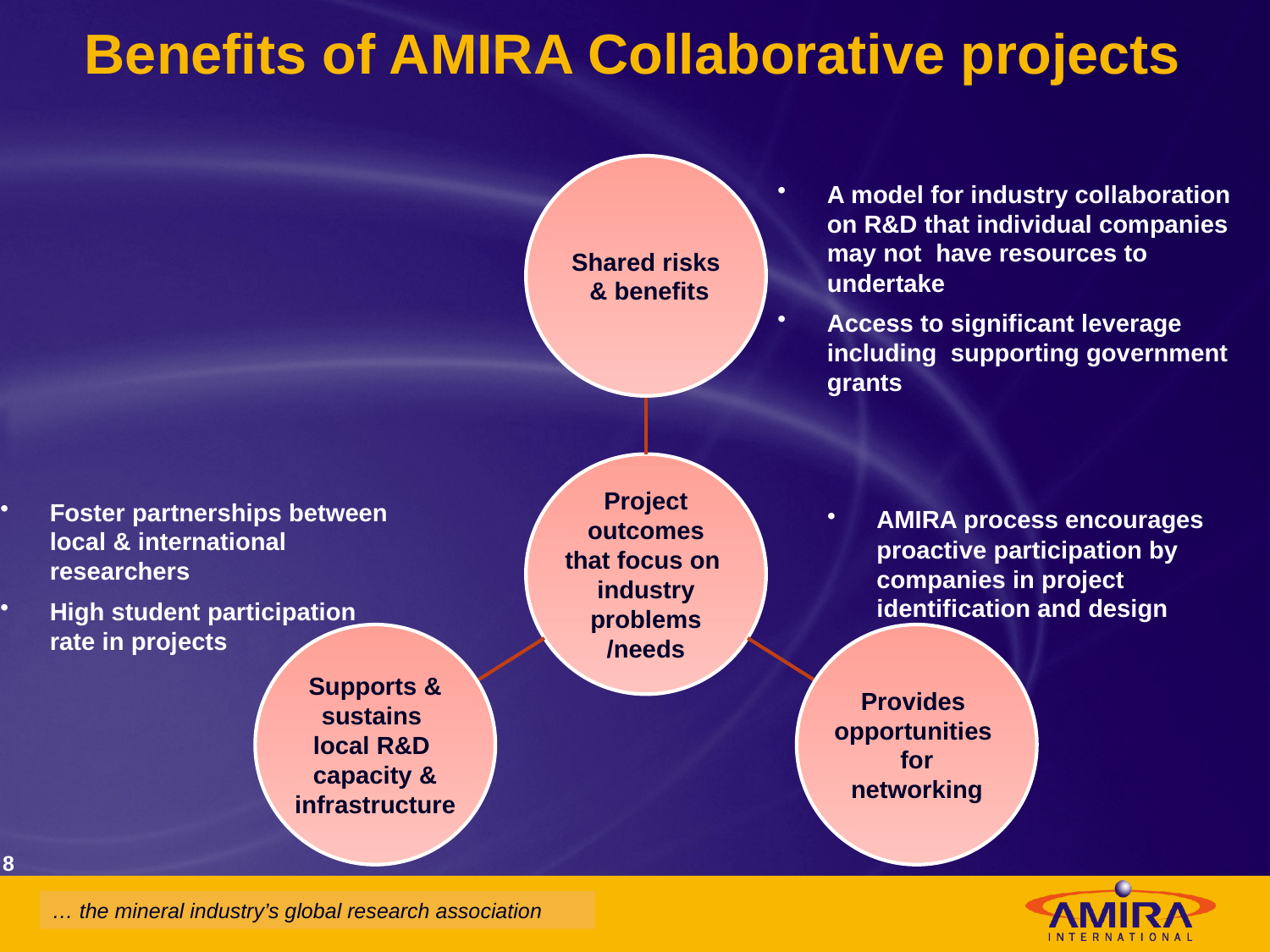

Benefits of AMIRA Collaborative projects
Project outcomes
that focus on
industry problems /needs

Shared risks
 & benefits

Provides
opportunities
for networking

Supports & sustains
local R&D
capacity & infrastructure
A model for industry collaboration on R&D that individual companies may not  have resources to undertake
Access to significant leverage including  supporting government grants
Foster partnerships between local & international researchers
High student participation rate in projects
AMIRA process encourages proactive participation by companies in project identification and design
8